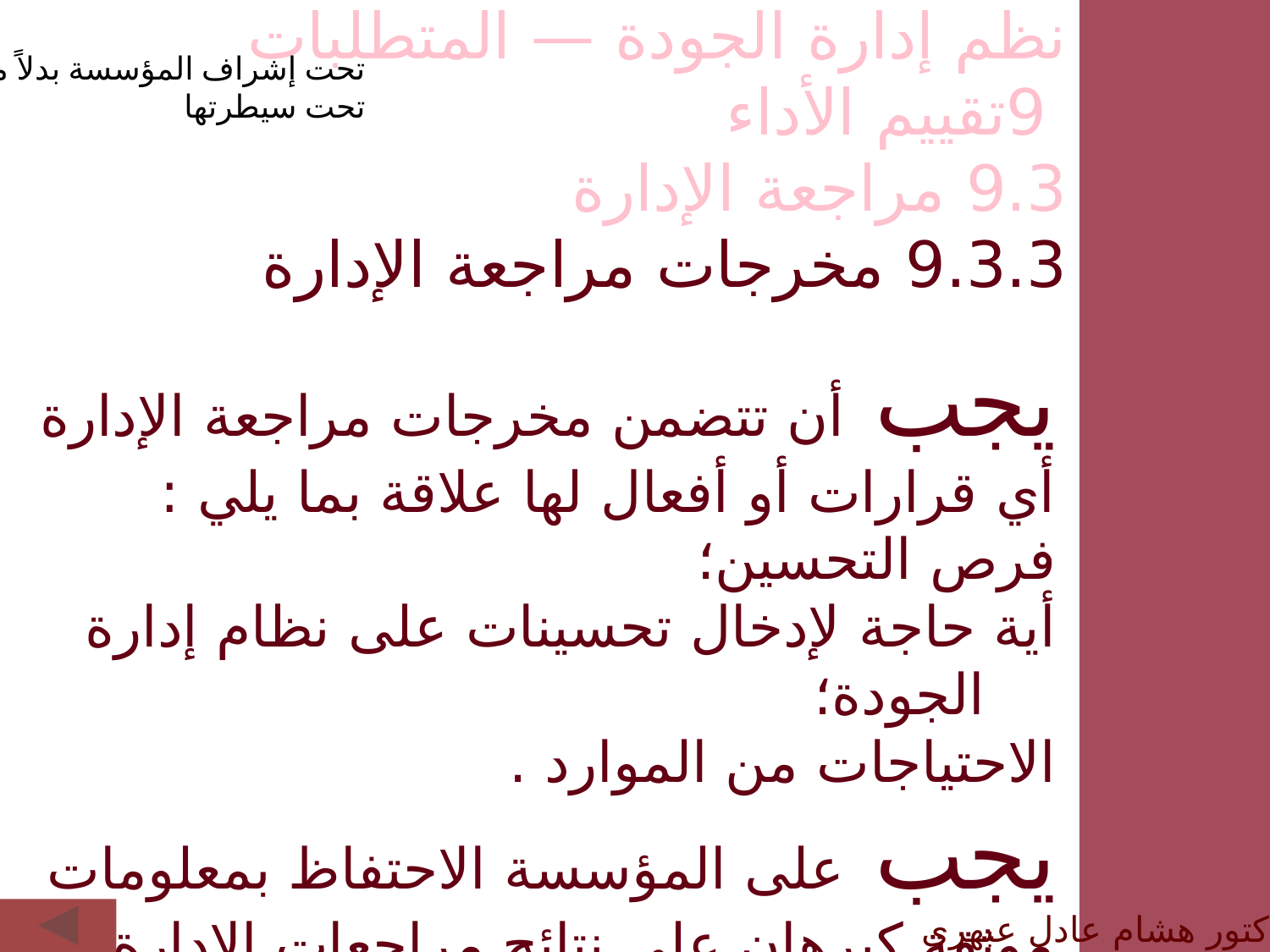

نظم إدارة الجودة — المتطلبات
 9تقييم الأداء
9.3 مراجعة الإدارة
9.3.3 مخرجات مراجعة الإدارة
تحت إشراف المؤسسة بدلاً من
تحت سيطرتها
يجب أن تتضمن مخرجات مراجعة الإدارة أي قرارات أو أفعال لها علاقة بما يلي :
فرص التحسين؛
أية حاجة لإدخال تحسينات على نظام إدارة الجودة؛
الاحتياجات من الموارد .
يجب على المؤسسة الاحتفاظ بمعلومات موثقة كبرهان على نتائج مراجعات الإدارة.

الدكتور هشام عادل عبهري